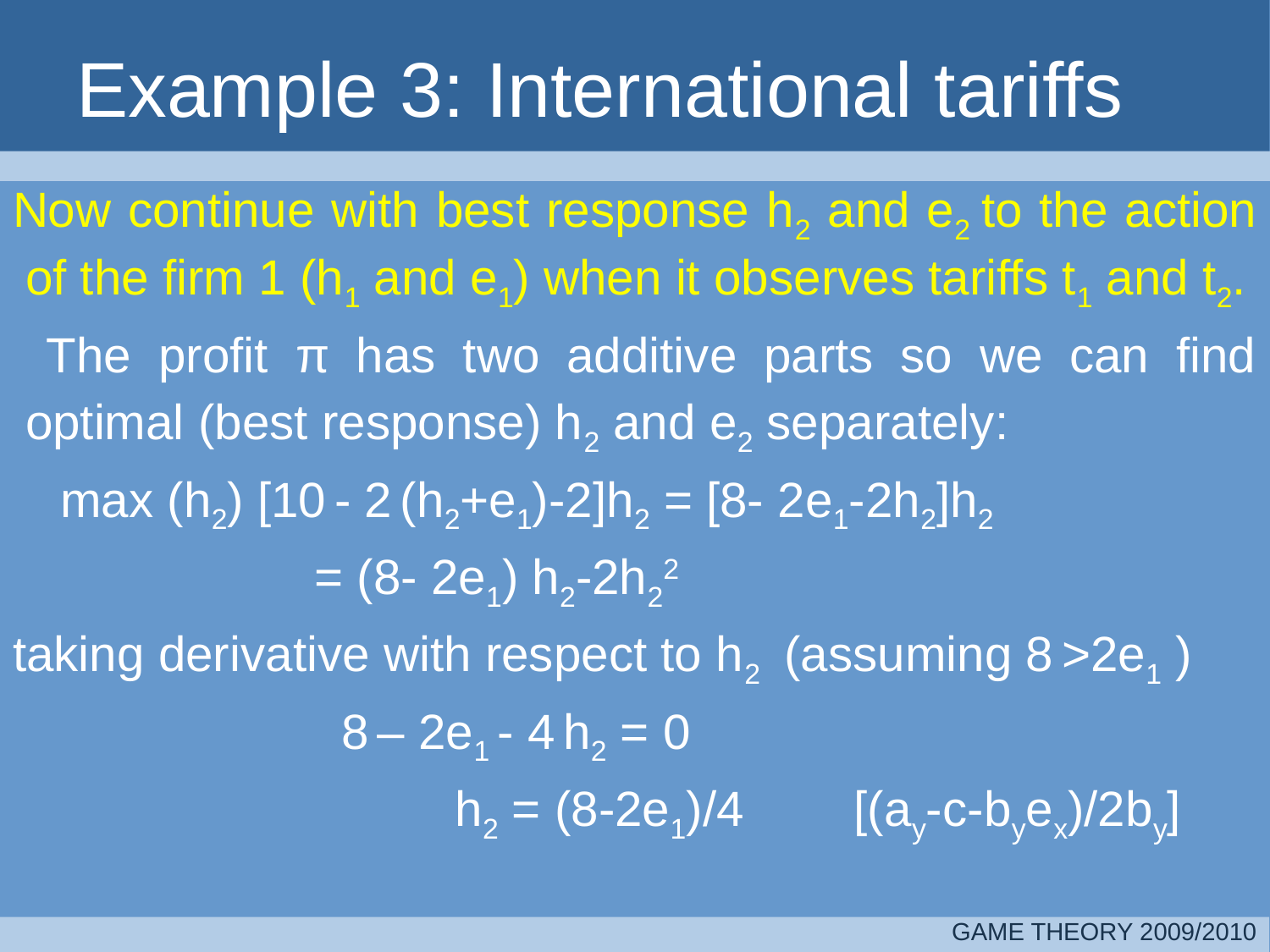

# Example 3: International tariffs
Now continue with best response h2 and e2 to the action of the firm 1 (h1 and e1) when it observes tariffs t1 and t2.
	 The profit π has two additive parts so we can find optimal (best response) h2 and e2 separately:
	max (h2) [10 - 2 (h2+e1)-2]h2 = [8- 2e1-2h2]h2
			= (8- 2e1) h2-2h22
taking derivative with respect to h2   (assuming 8 >2e1 )
 			  8 – 2e1 - 4 h2 = 0
				 h2 = (8-2e1)/4        [(ay-c-byex)/2by]

GAME THEORY 2009/2010